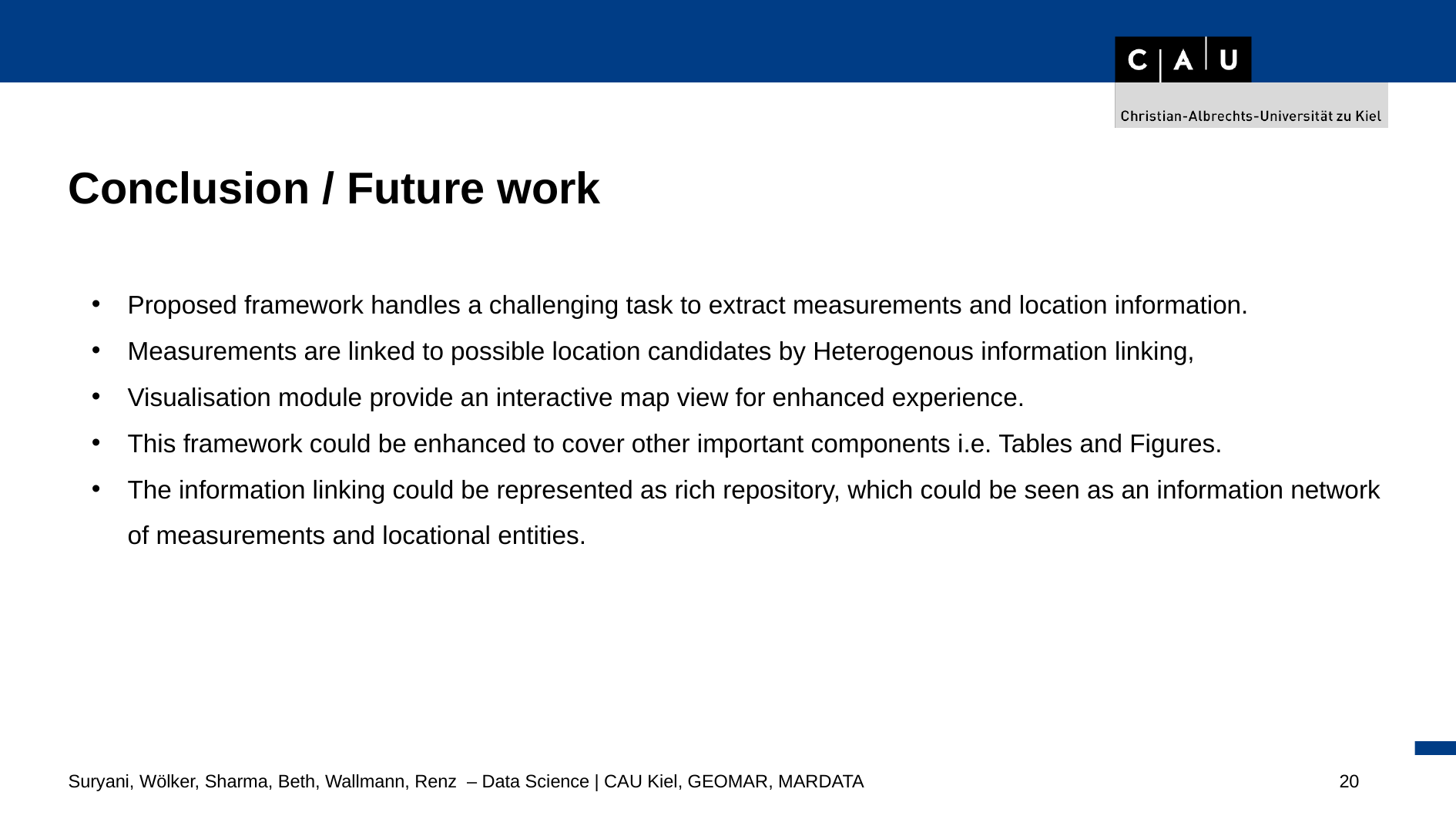

Conclusion / Future work

Proposed framework handles a challenging task to extract measurements and location information.
Measurements are linked to possible location candidates by Heterogenous information linking,
Visualisation module provide an interactive map view for enhanced experience.
This framework could be enhanced to cover other important components i.e. Tables and Figures.
The information linking could be represented as rich repository, which could be seen as an information network of measurements and locational entities.
Suryani, Wölker, Sharma, Beth, Wallmann, Renz  – Data Science | CAU Kiel, GEOMAR, MARDATA					20